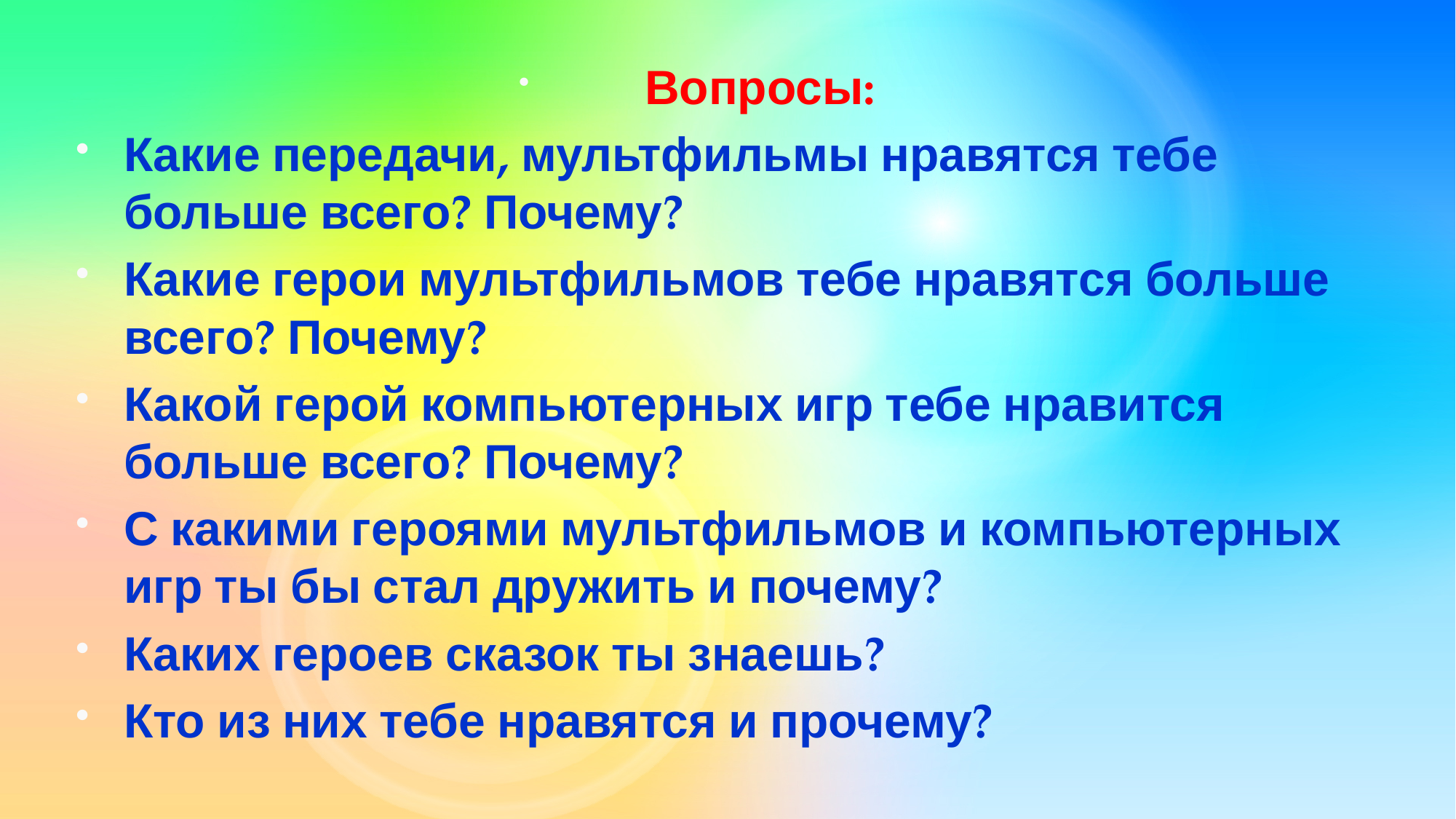

Вопросы:
Какие передачи, мультфильмы нравятся тебе больше всего? Почему?
Какие герои мультфильмов тебе нравятся больше всего? Почему?
Какой герой компьютерных игр тебе нравится больше всего? Почему?
С какими героями мультфильмов и компьютерных игр ты бы стал дружить и почему?
Каких героев сказок ты знаешь?
Кто из них тебе нравятся и прочему?